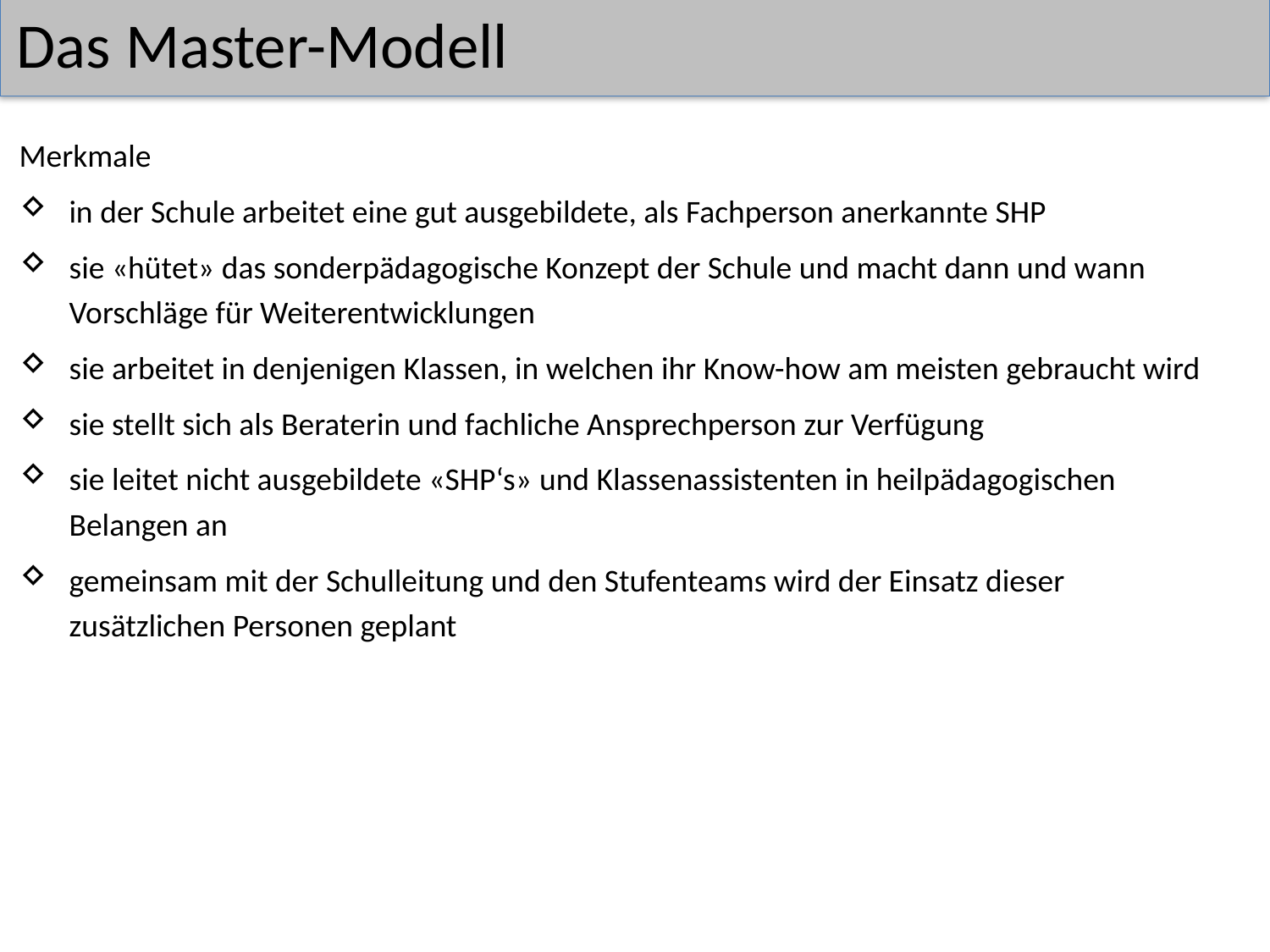

Das Master-Modell
Merkmale
in der Schule arbeitet eine gut ausgebildete, als Fachperson anerkannte SHP
sie «hütet» das sonderpädagogische Konzept der Schule und macht dann und wann
Vorschläge für Weiterentwicklungen
sie arbeitet in denjenigen Klassen, in welchen ihr Know-how am meisten gebraucht wird
sie stellt sich als Beraterin und fachliche Ansprechperson zur Verfügung
sie leitet nicht ausgebildete «SHP‘s» und Klassenassistenten in heilpädagogischen
Belangen an
gemeinsam mit der Schulleitung und den Stufenteams wird der Einsatz dieser
zusätzlichen Personen geplant